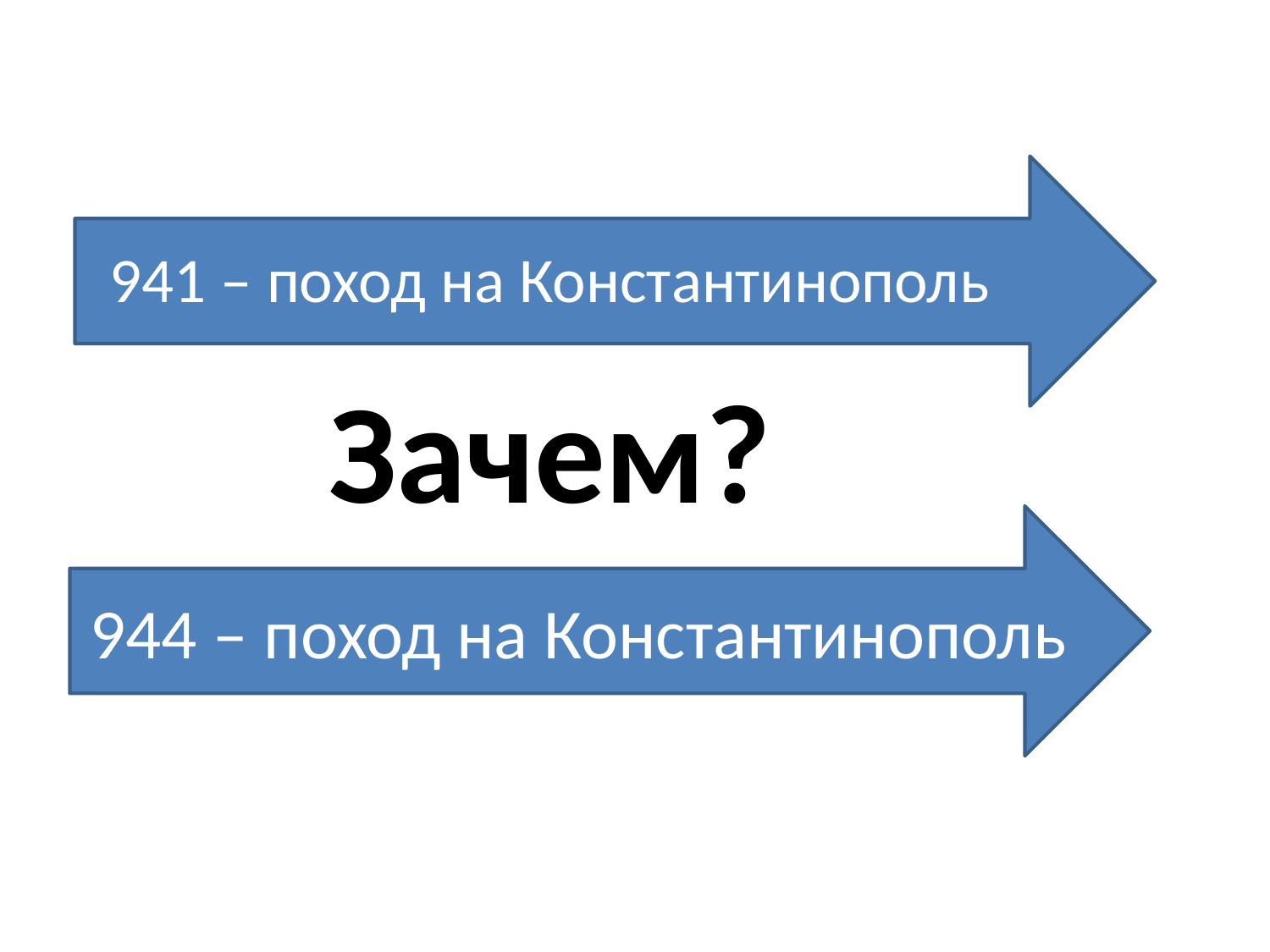

941 – поход на Константинополь
Зачем?
944 – поход на Константинополь